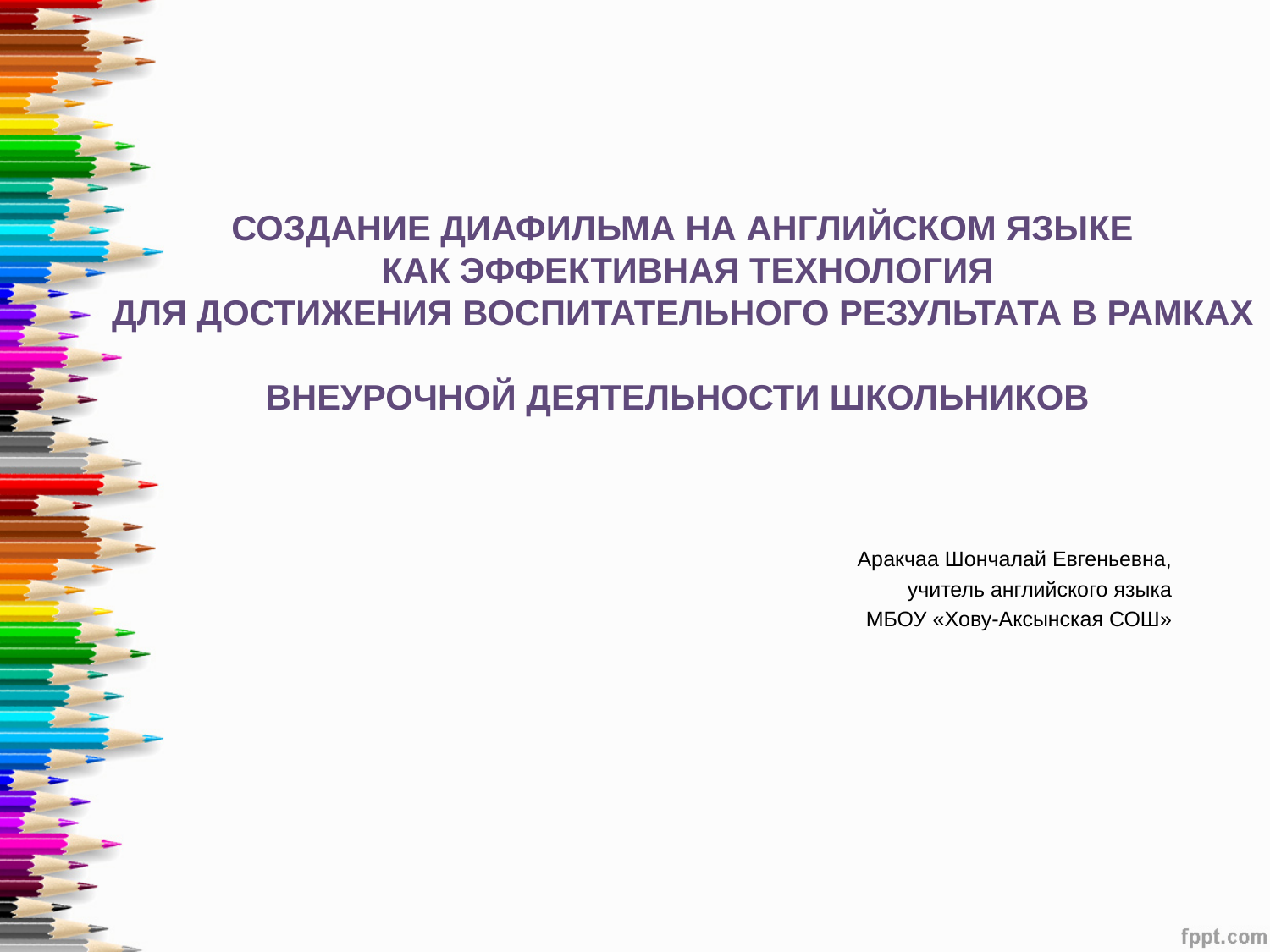

# СОЗДАНИЕ ДИАФИЛЬМА НА АНГЛИЙСКОМ ЯЗЫКЕ КАК ЭФФЕКТИВНАЯ ТЕХНОЛОГИЯ ДЛЯ ДОСТИЖЕНИЯ ВОСПИТАТЕЛЬНОГО РЕЗУЛЬТАТА В РАМКАХ ВНЕУРОЧНОЙ ДЕЯТЕЛЬНОСТИ ШКОЛЬНИКОВ
Аракчаа Шончалай Евгеньевна,
учитель английского языка
МБОУ «Хову-Аксынская СОШ»